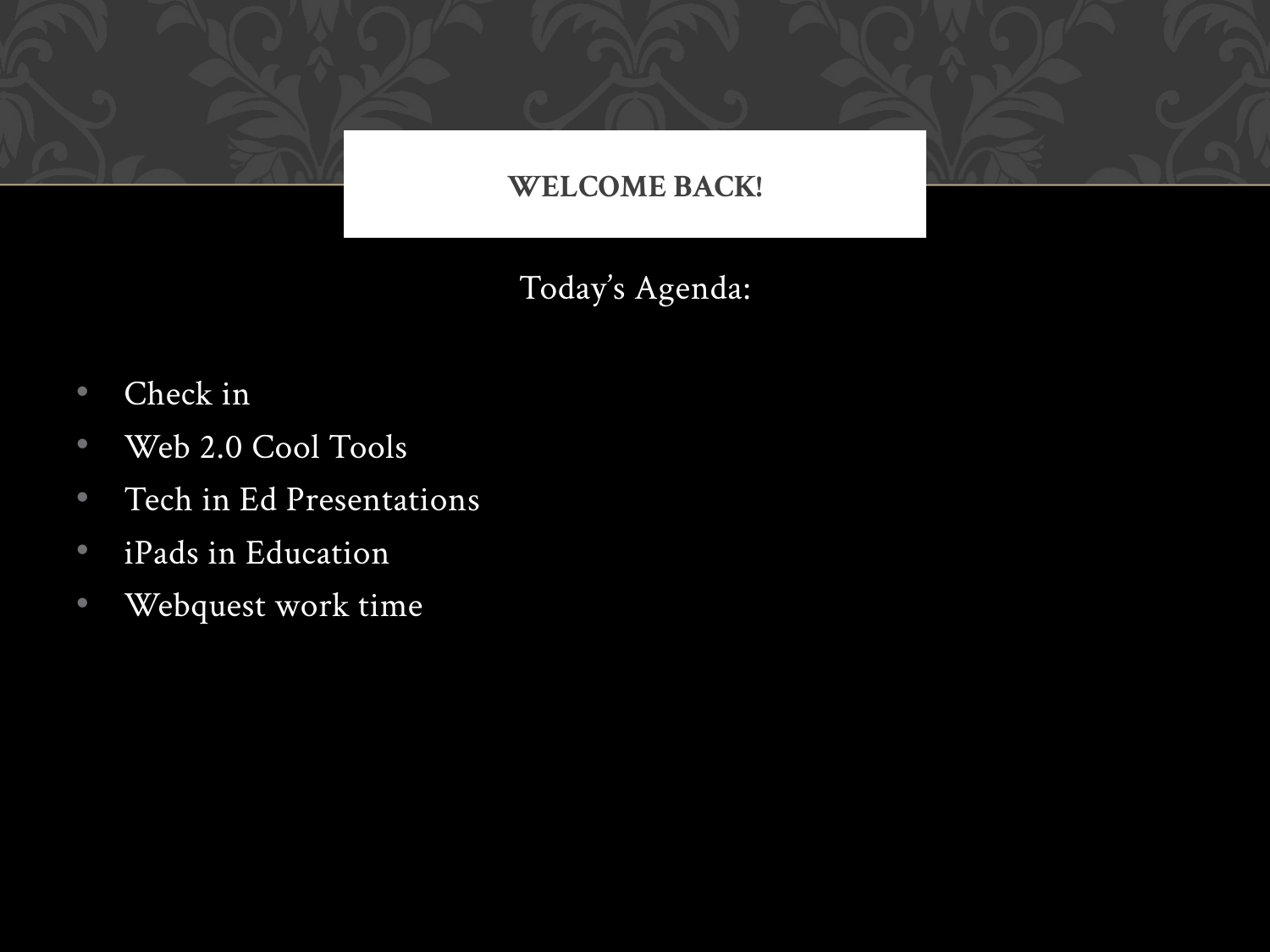

# Welcome back!
Today’s Agenda:

Check in
Web 2.0 Cool Tools
Tech in Ed Presentations
iPads in Education
Webquest work time